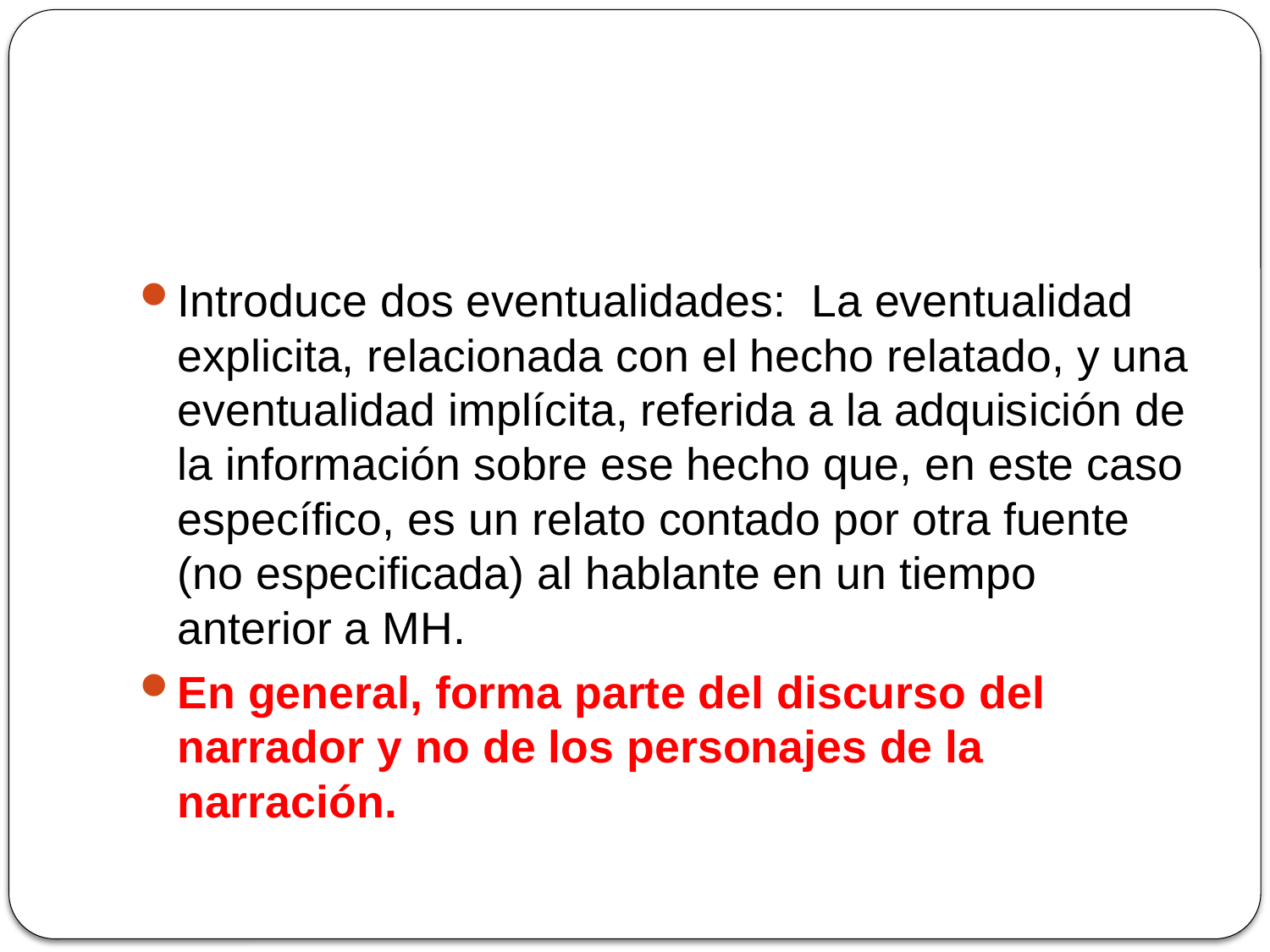

#

Introduce dos eventualidades:  La eventualidad explicita, relacionada con el hecho relatado, y una eventualidad implícita, referida a la adquisición de la información sobre ese hecho que, en este caso específico, es un relato contado por otra fuente (no especificada) al hablante en un tiempo anterior a MH.
En general, forma parte del discurso del narrador y no de los personajes de la narración.